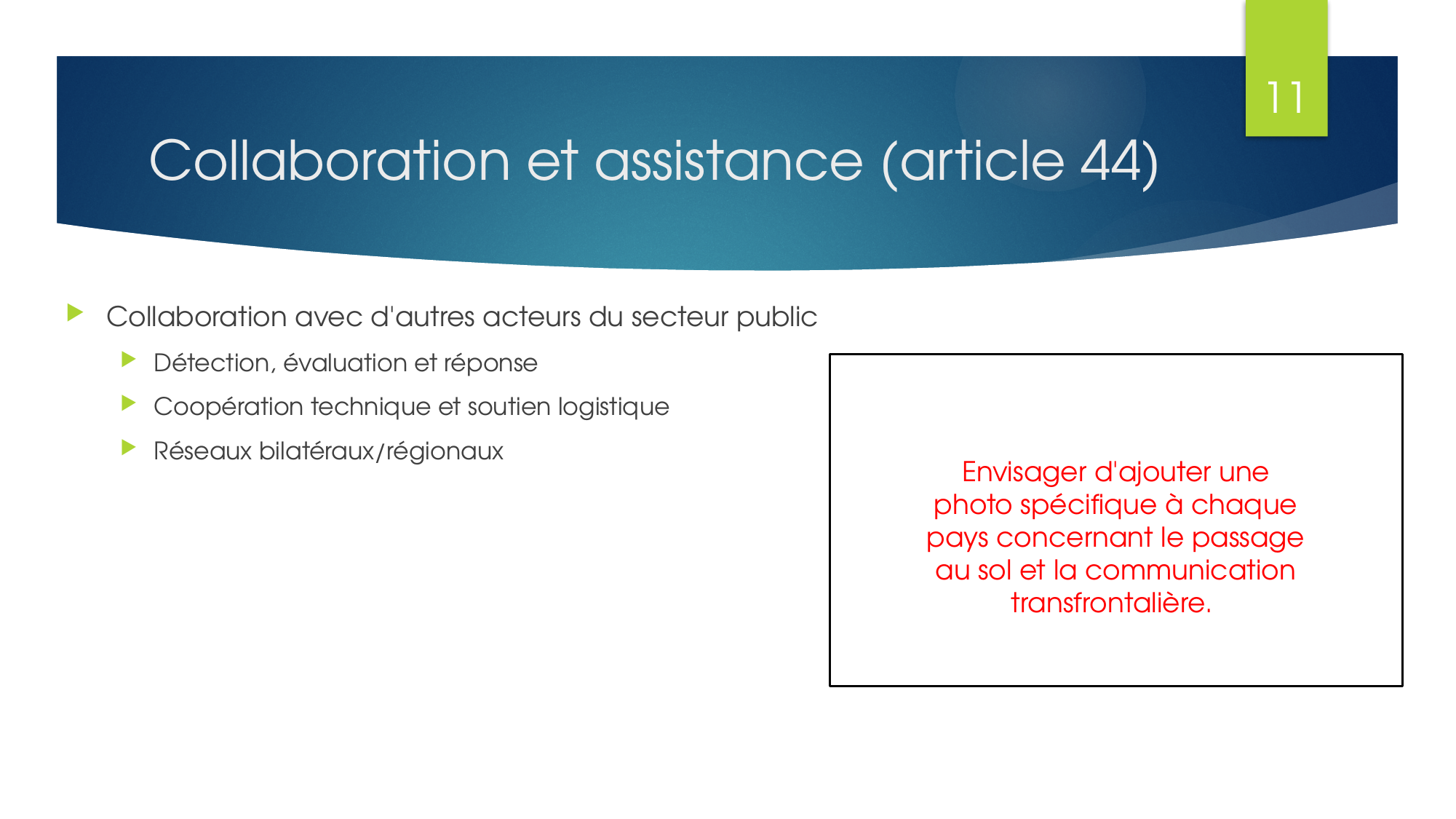

11
# Collaboration et assistance (article 44)
Collaboration avec d'autres acteurs du secteur public
Détection, évaluation et réponse
Coopération technique et soutien logistique
Réseaux bilatéraux/régionaux

Envisager d'ajouter une photo spécifique à chaque pays concernant le passage au sol et la communication transfrontalière.